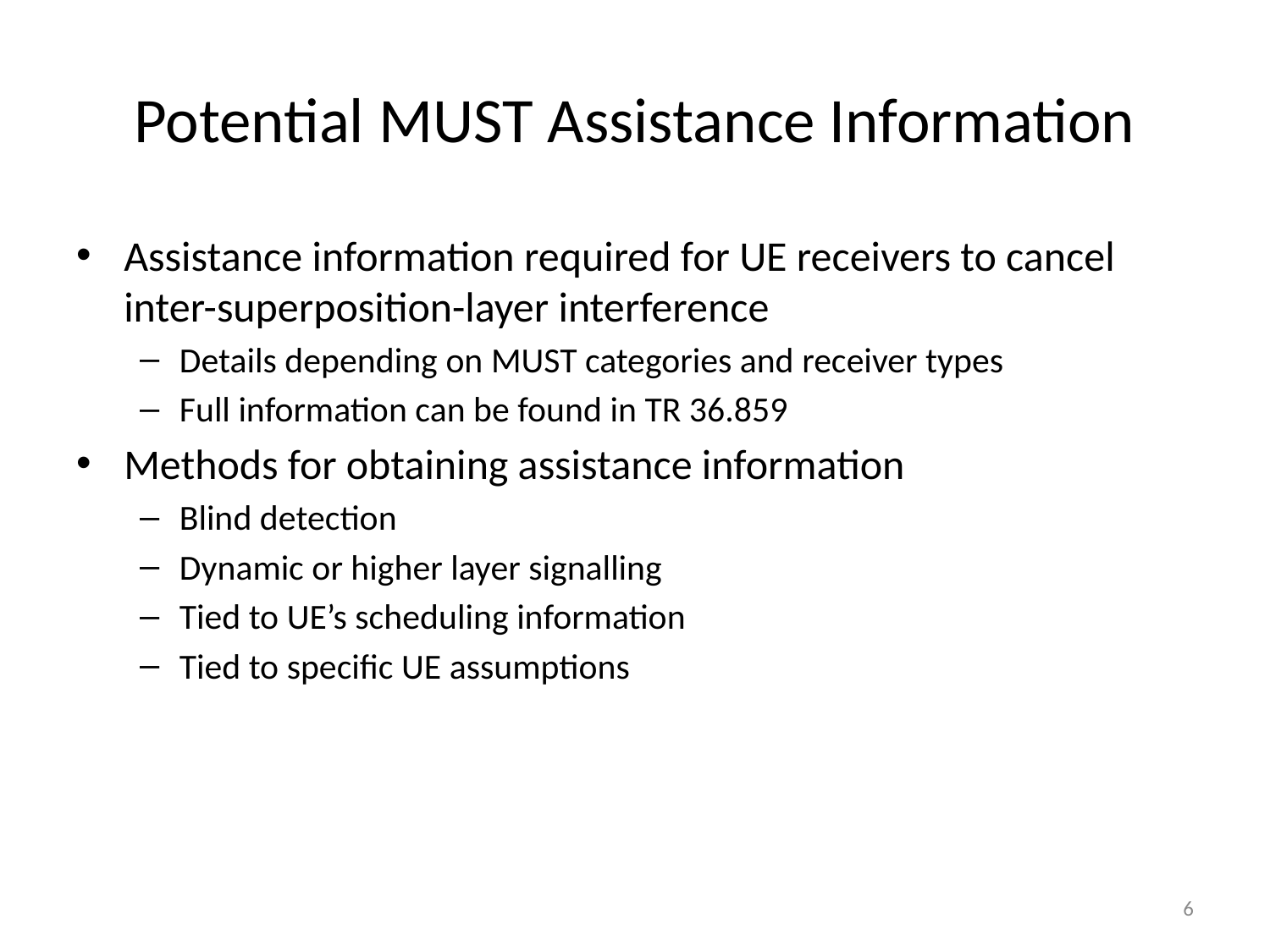

# Potential MUST Assistance Information
Assistance information required for UE receivers to cancel inter-superposition-layer interference
Details depending on MUST categories and receiver types
Full information can be found in TR 36.859
Methods for obtaining assistance information
Blind detection
Dynamic or higher layer signalling
Tied to UE’s scheduling information
Tied to specific UE assumptions
6